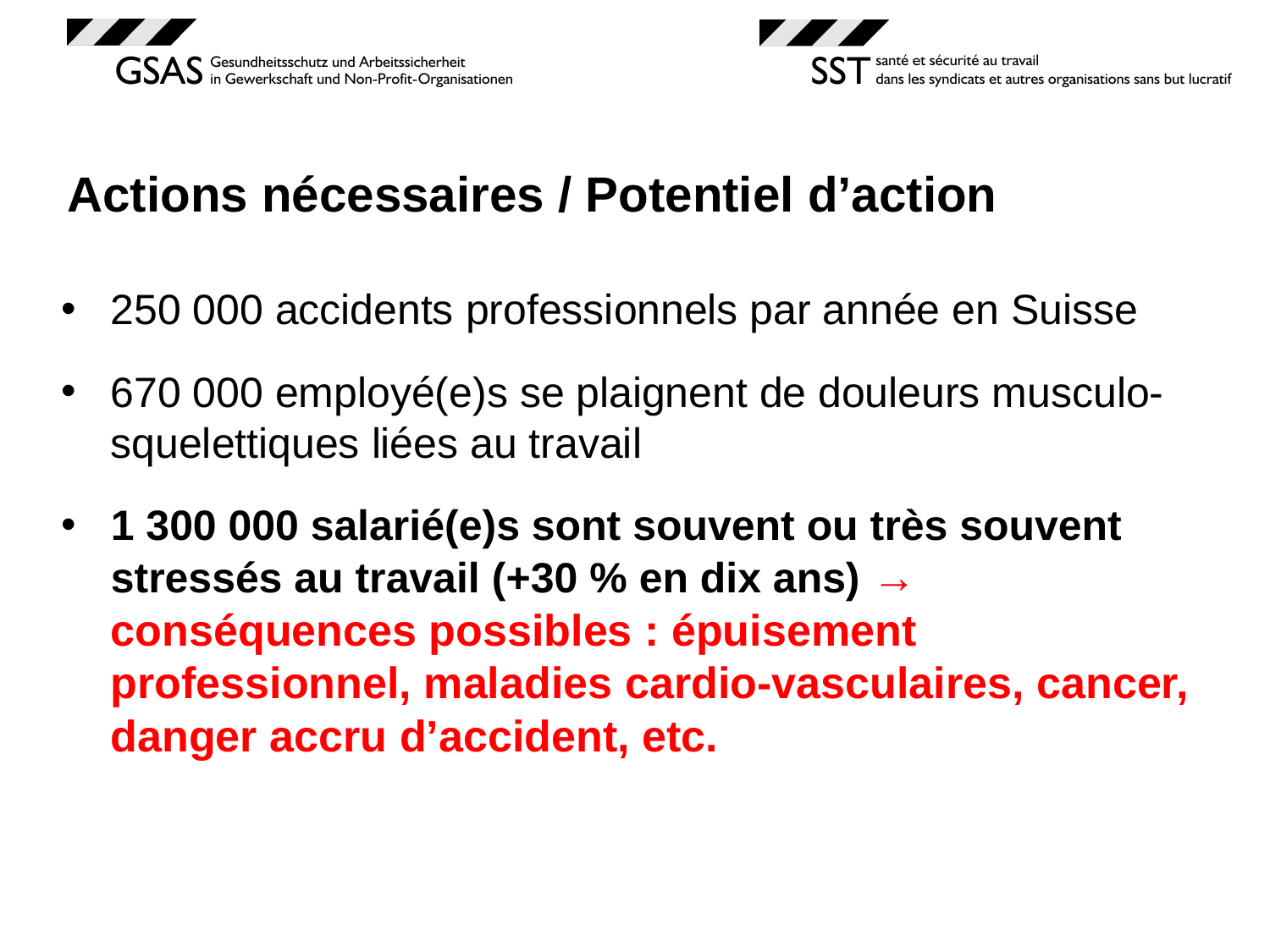

# Actions nécessaires / Potentiel d’action
250 000 accidents professionnels par année en Suisse
670 000 employé(e)s se plaignent de douleurs musculo-squelettiques liées au travail
1 300 000 salarié(e)s sont souvent ou très souvent stressés au travail (+30 % en dix ans) → conséquences possibles : épuisement professionnel, maladies cardio-vasculaires, cancer, danger accru d’accident, etc.